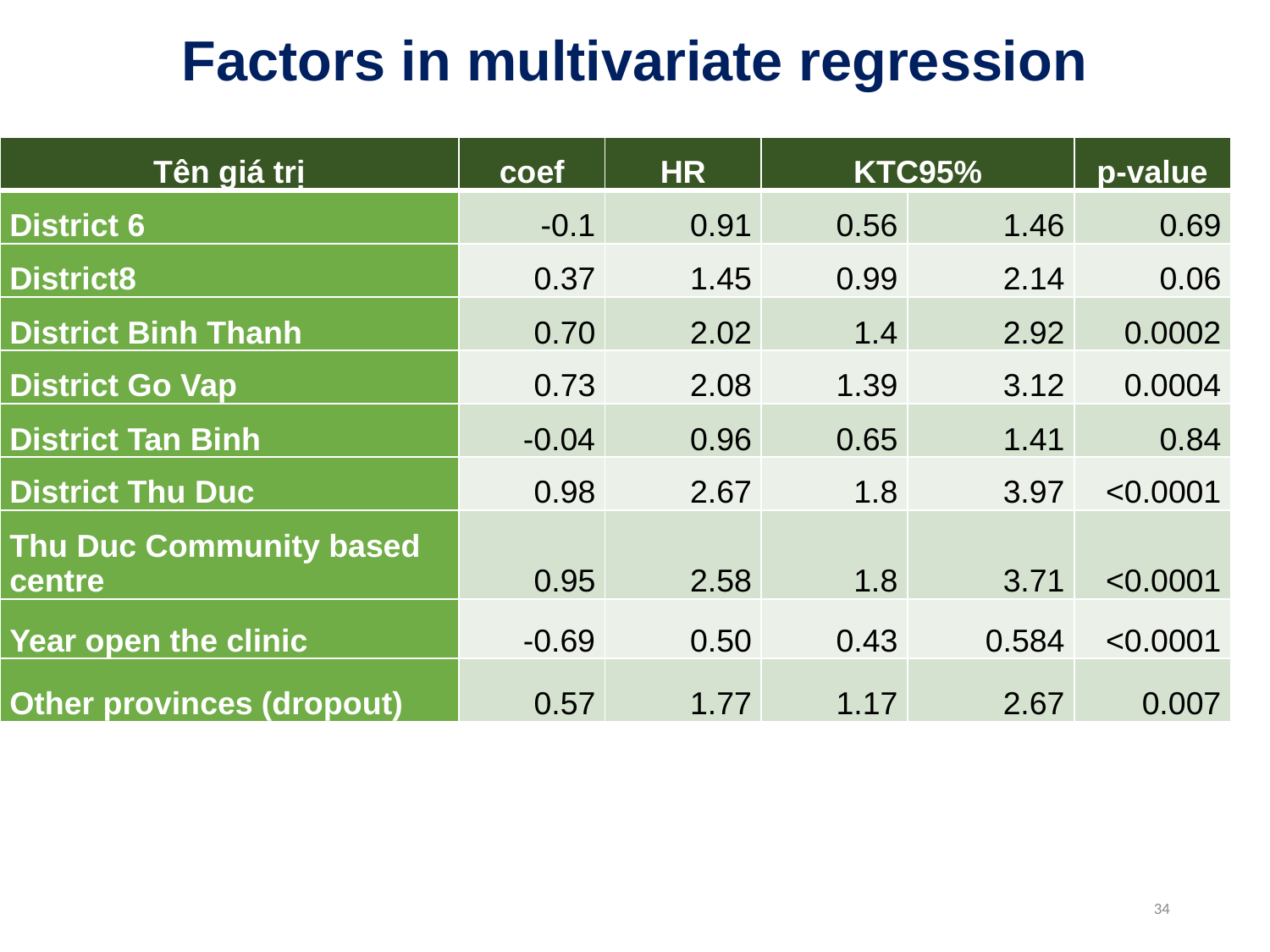

Factors in multivariate regression
| Tên giá trị | coef | HR | KTC95% |  | p-value |
| --- | --- | --- | --- | --- | --- |
| District 6 | -0.1 | 0.91 | 0.56 | 1.46 | 0.69 |
| District8 | 0.37 | 1.45 | 0.99 | 2.14 | 0.06 |
| District Binh Thanh | 0.70 | 2.02 | 1.4 | 2.92 | 0.0002 |
| District Go Vap | 0.73 | 2.08 | 1.39 | 3.12 | 0.0004 |
| District Tan Binh | -0.04 | 0.96 | 0.65 | 1.41 | 0.84 |
| District Thu Duc | 0.98 | 2.67 | 1.8 | 3.97 | <0.0001 |
| Thu Duc Community based centre | 0.95 | 2.58 | 1.8 | 3.71 | <0.0001 |
| Year open the clinic | -0.69 | 0.50 | 0.43 | 0.584 | <0.0001 |
| Other provinces (dropout) | 0.57 | 1.77 | 1.17 | 2.67 | 0.007 |
34